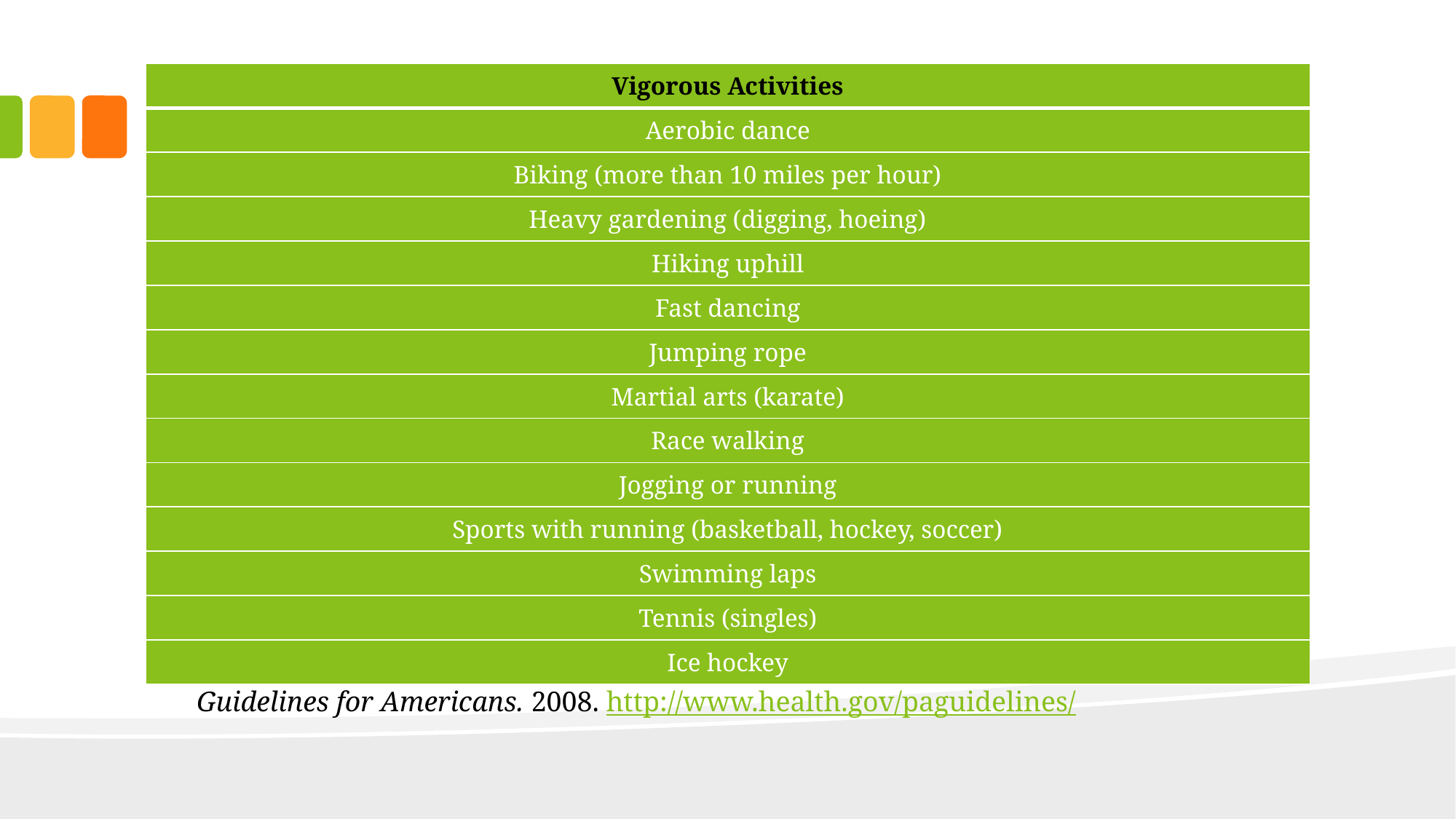

#
| Vigorous Activities |
| --- |
| Aerobic dance |
| Biking (more than 10 miles per hour) |
| Heavy gardening (digging, hoeing) |
| Hiking uphill |
| Fast dancing |
| Jumping rope |
| Martial arts (karate) |
| Race walking |
| Jogging or running |
| Sports with running (basketball, hockey, soccer) |
| Swimming laps |
| Tennis (singles) |
| Ice hockey |

Source: US Department of Health and Human Services. 2008 Physical Activity Guidelines for Americans. 2008. http://www.health.gov/paguidelines/